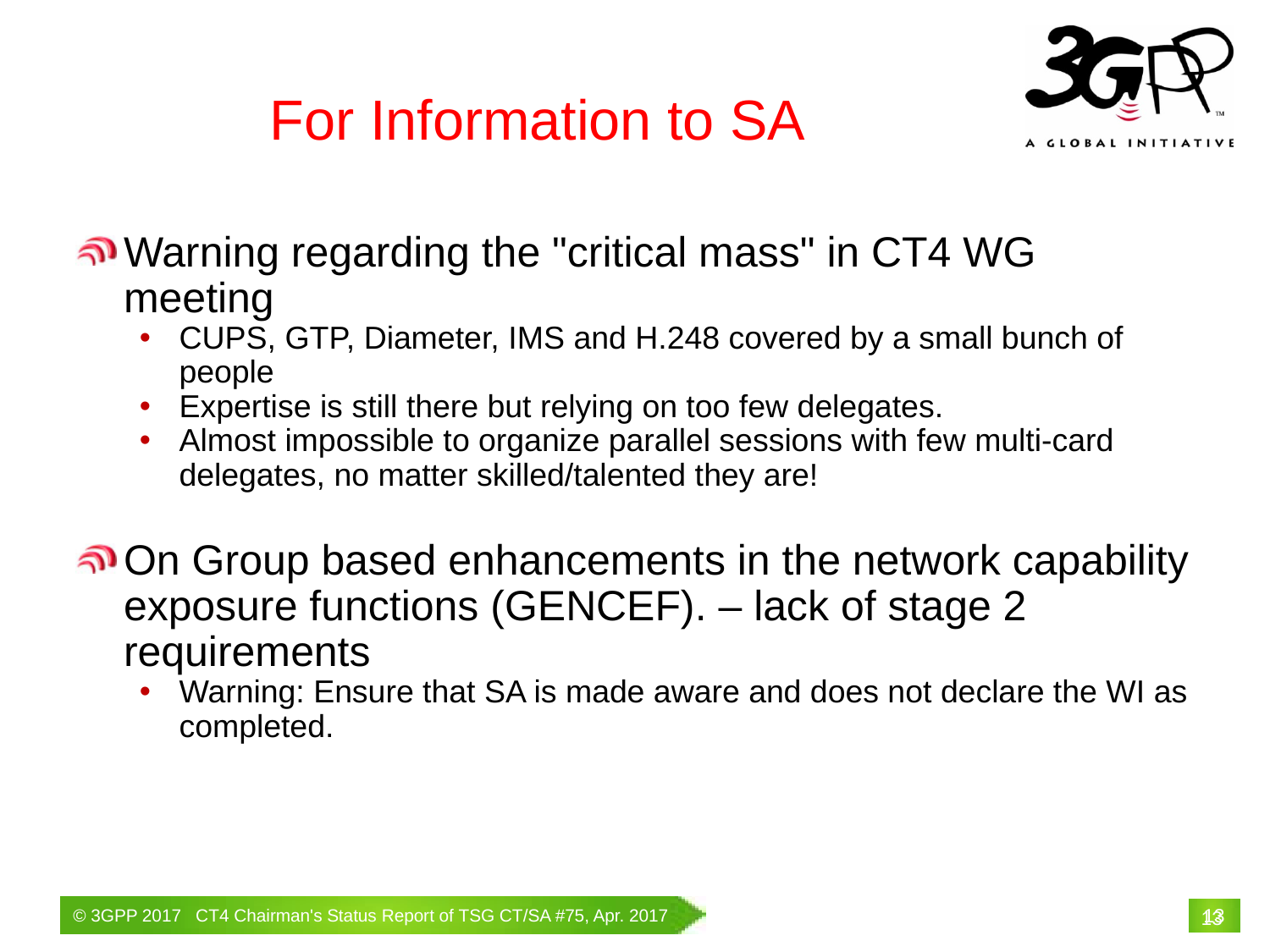

For Information to SA

Warning regarding the "critical mass" in CT4 WG meeting
CUPS, GTP, Diameter, IMS and H.248 covered by a small bunch of people
Expertise is still there but relying on too few delegates.
Almost impossible to organize parallel sessions with few multi-card delegates, no matter skilled/talented they are!

On Group based enhancements in the network capability exposure functions (GENCEF). – lack of stage 2 requirements
Warning: Ensure that SA is made aware and does not declare the WI as completed.

# 13